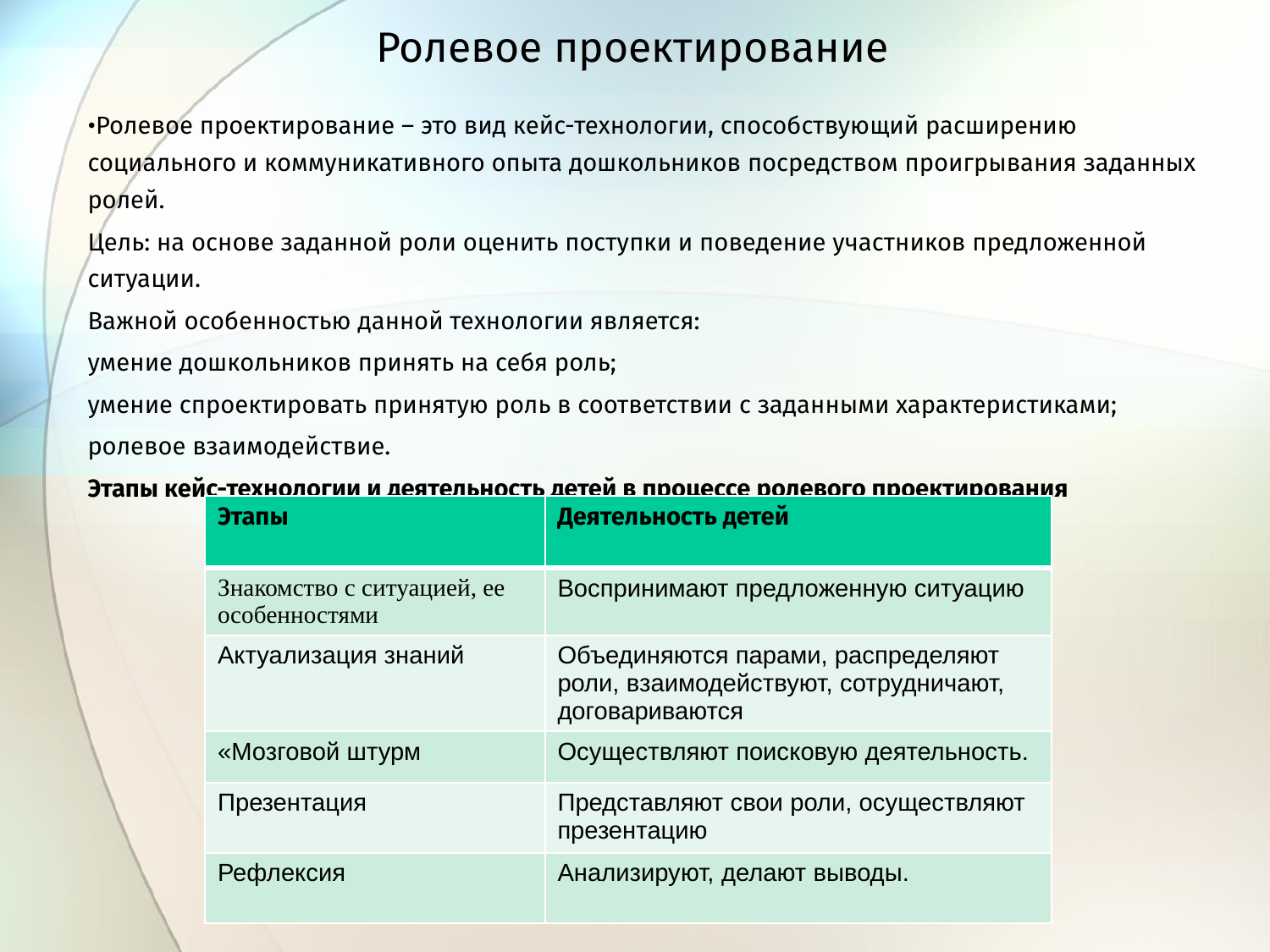

# Ролевое проектирование
•Ролевое проектирование – это вид кейс-технологии, способствующий расширению социального и коммуникативного опыта дошкольников посредством проигрывания заданных ролей.
Цель: на основе заданной роли оценить поступки и поведение участников предложенной ситуации.
Важной особенностью данной технологии является:
умение дошкольников принять на себя роль;
умение спроектировать принятую роль в соответствии с заданными характеристиками;
ролевое взаимодействие.
Этапы кейс-технологии и деятельность детей в процессе ролевого проектирования

| Этапы | Деятельность детей |
| --- | --- |
| Знакомство с ситуацией, ее особенностями | Воспринимают предложенную ситуацию |
| Актуализация знаний | Объединяются парами, распределяют роли, взаимодействуют, сотрудничают, договариваются |
| «Мозговой штурм | Осуществляют поисковую деятельность. |
| Презентация | Представляют свои роли, осуществляют презентацию |
| Рефлексия | Анализируют, делают выводы. |